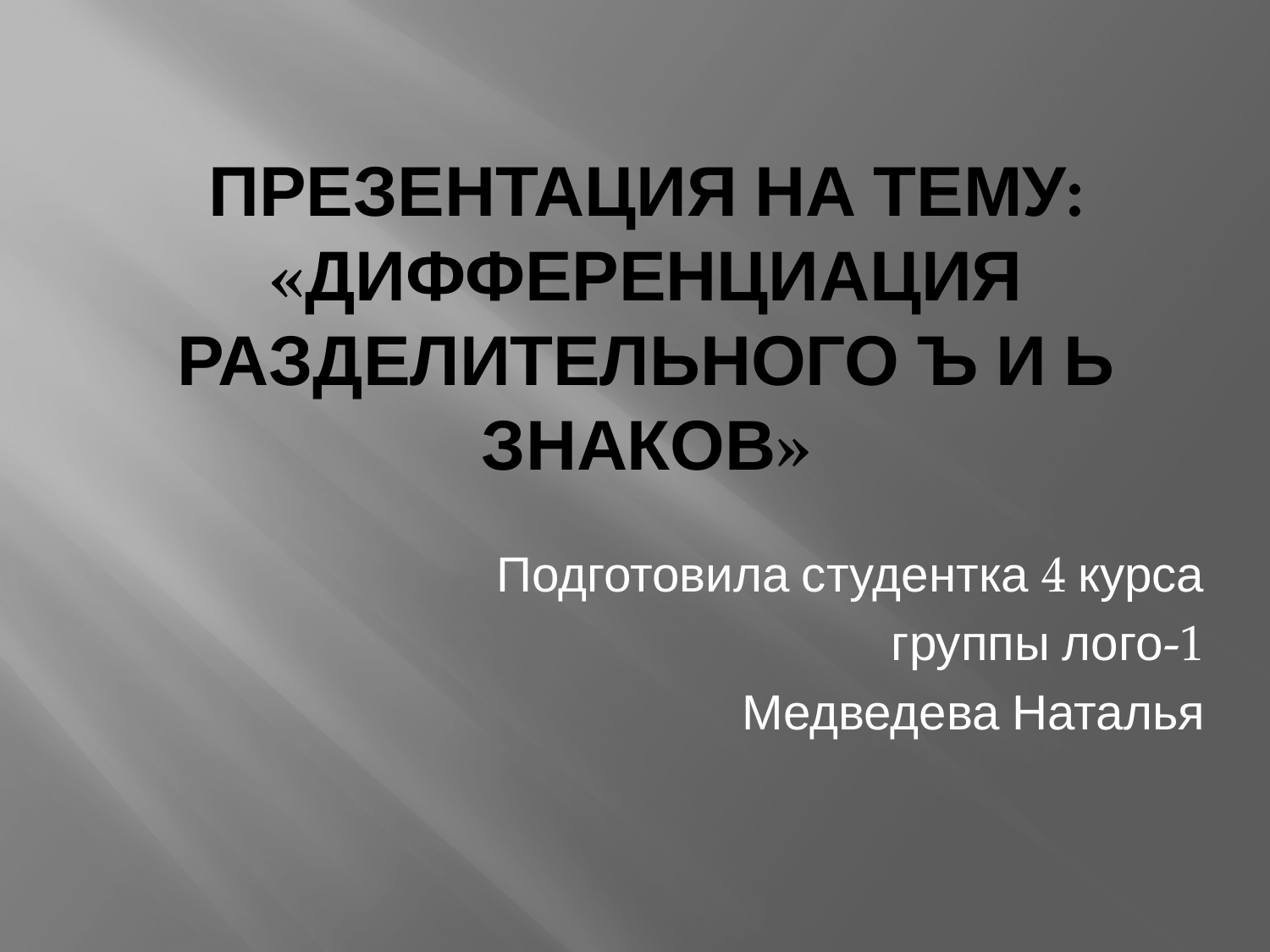

# Презентация на тему: «Дифференциация разделительного Ъ и Ь знаков»
Подготовила студентка 4 курса
группы лого-1
Медведева Наталья